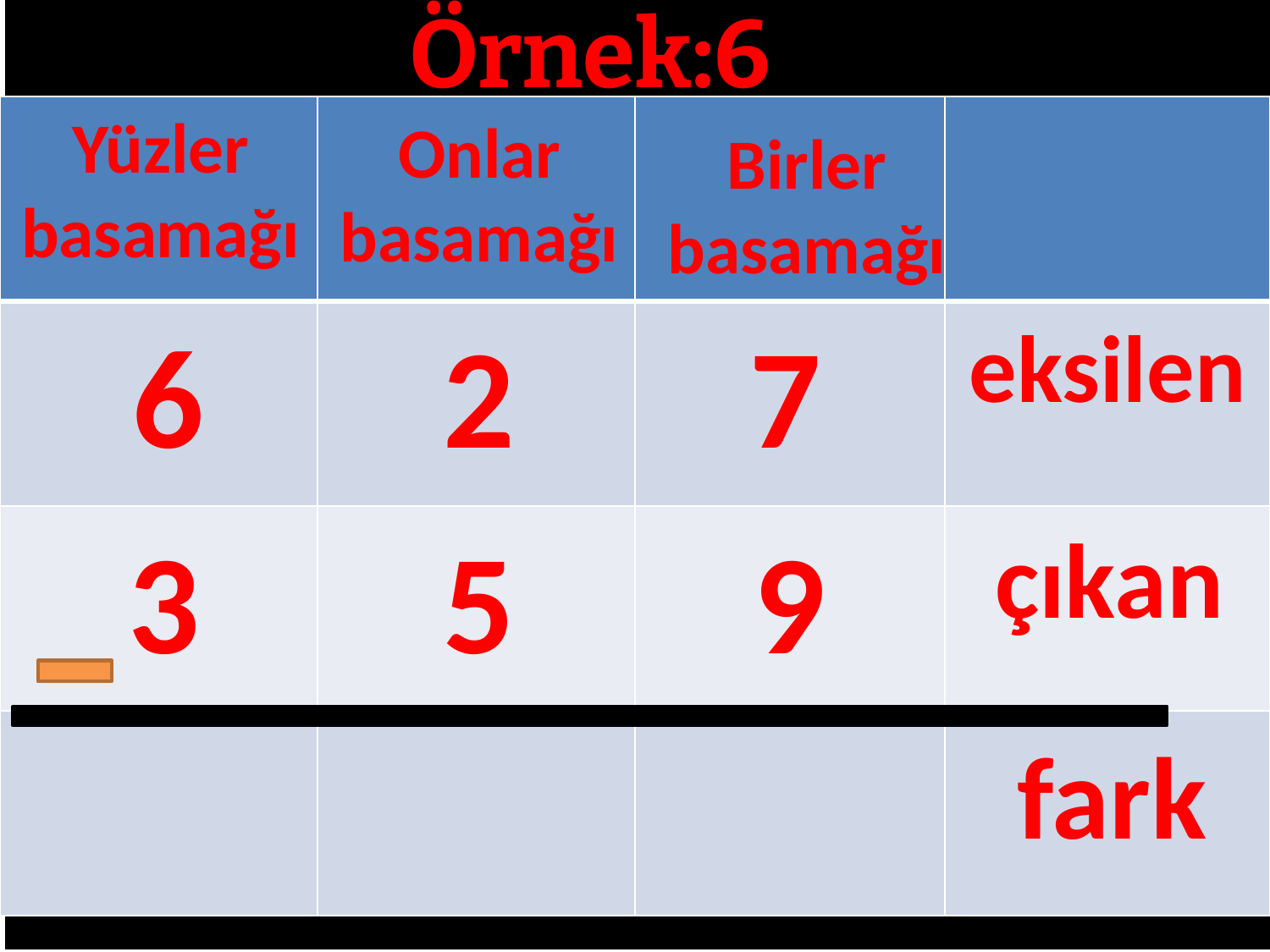

Örnek:6
#
|  |  |  |  |
| --- | --- | --- | --- |
|  |  |  |  |
|  |  |  |  |
|  |  |  |  |
Yüzler basamağı
Onlar basamağı
Birler basamağı
6
2
7
eksilen
3
5
9
çıkan

fark